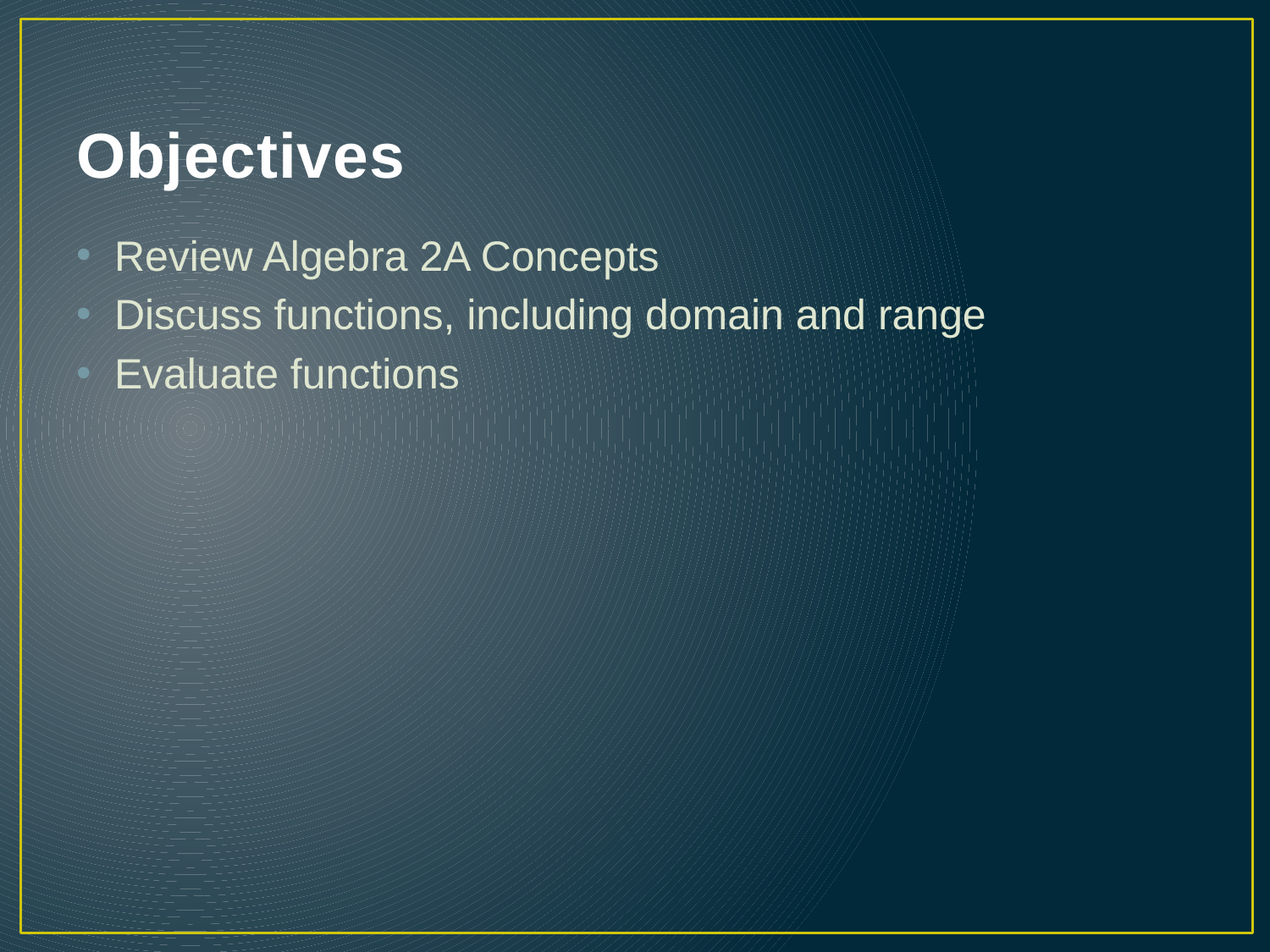

# Objectives
Review Algebra 2A Concepts
Discuss functions, including domain and range
Evaluate functions